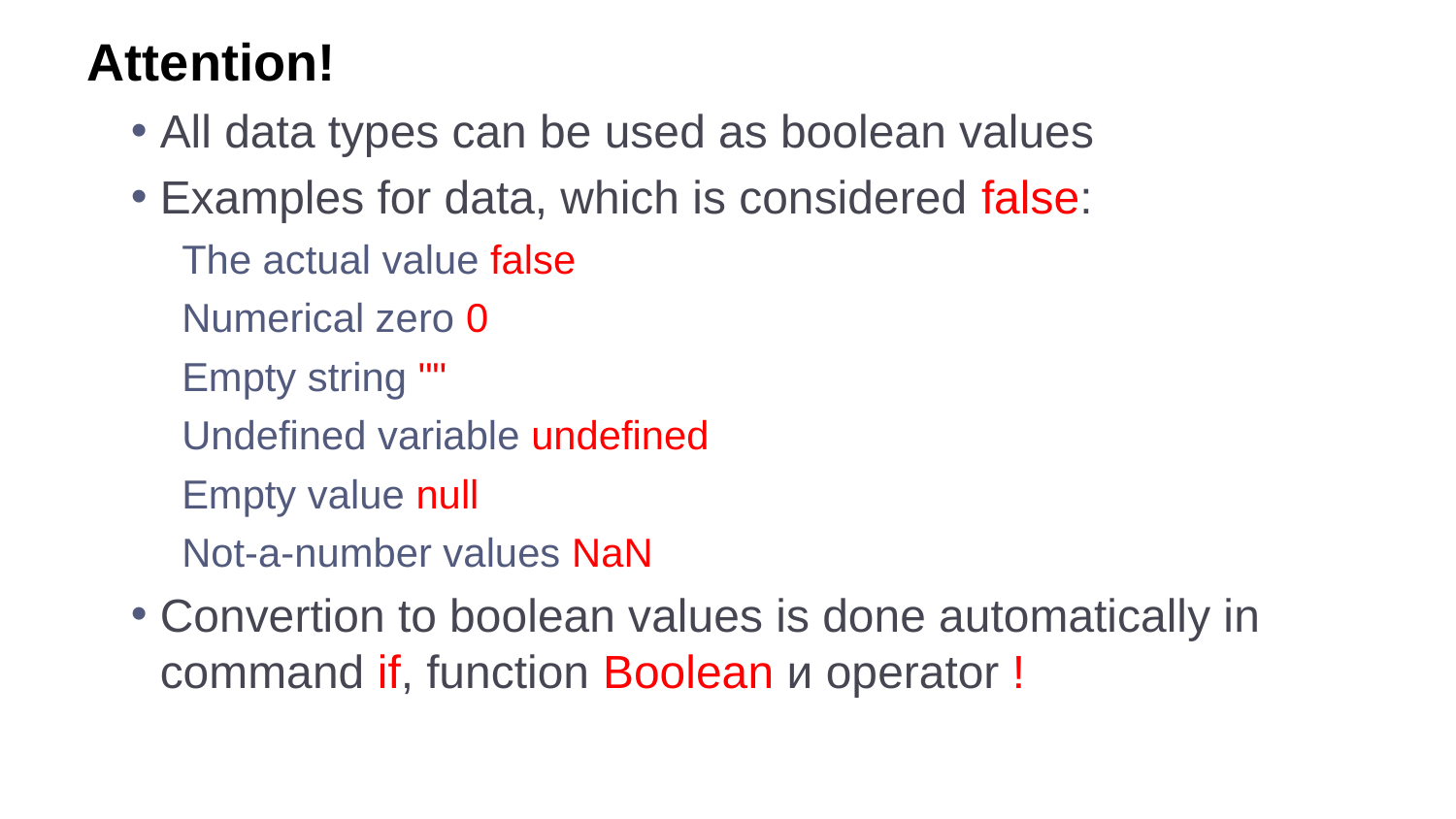

Attention!
All data types can be used as boolean values
Examples for data, which is considered false:
The actual value false
Numerical zero 0
Empty string ""
Undefined variable undefined
Empty value null
Not-a-number values NaN
Convertion to boolean values is done automatically in command if, function Boolean и operator !